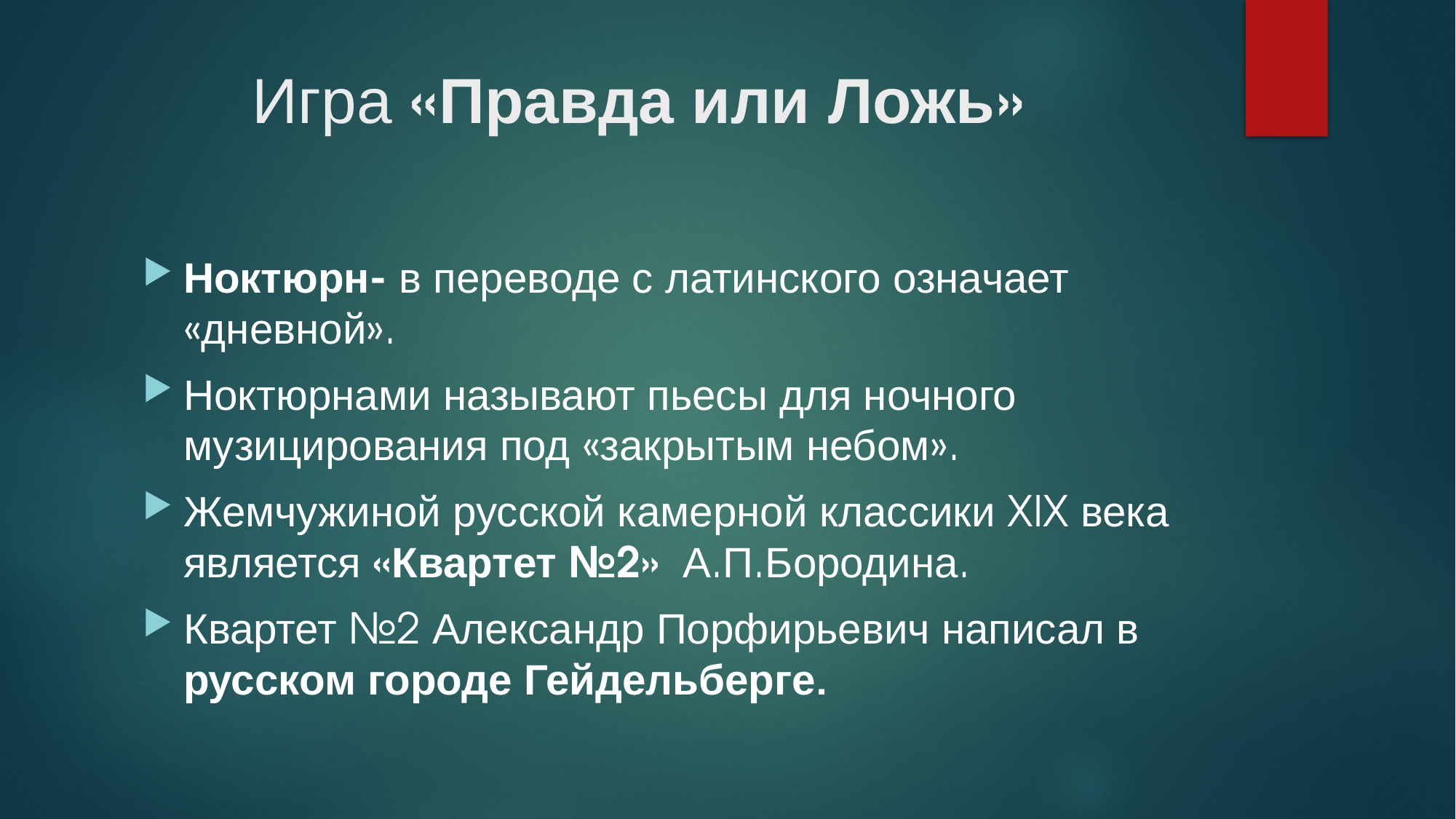

# Игра «Правда или Ложь»
Ноктюрн- в переводе с латинского означает «дневной».
Ноктюрнами называют пьесы для ночного музицирования под «закрытым небом».
Жемчужиной русской камерной классики XIX века является «Квартет №2»  А.П.Бородина.
Квартет №2 Александр Порфирьевич написал в русском городе Гейдельберге.